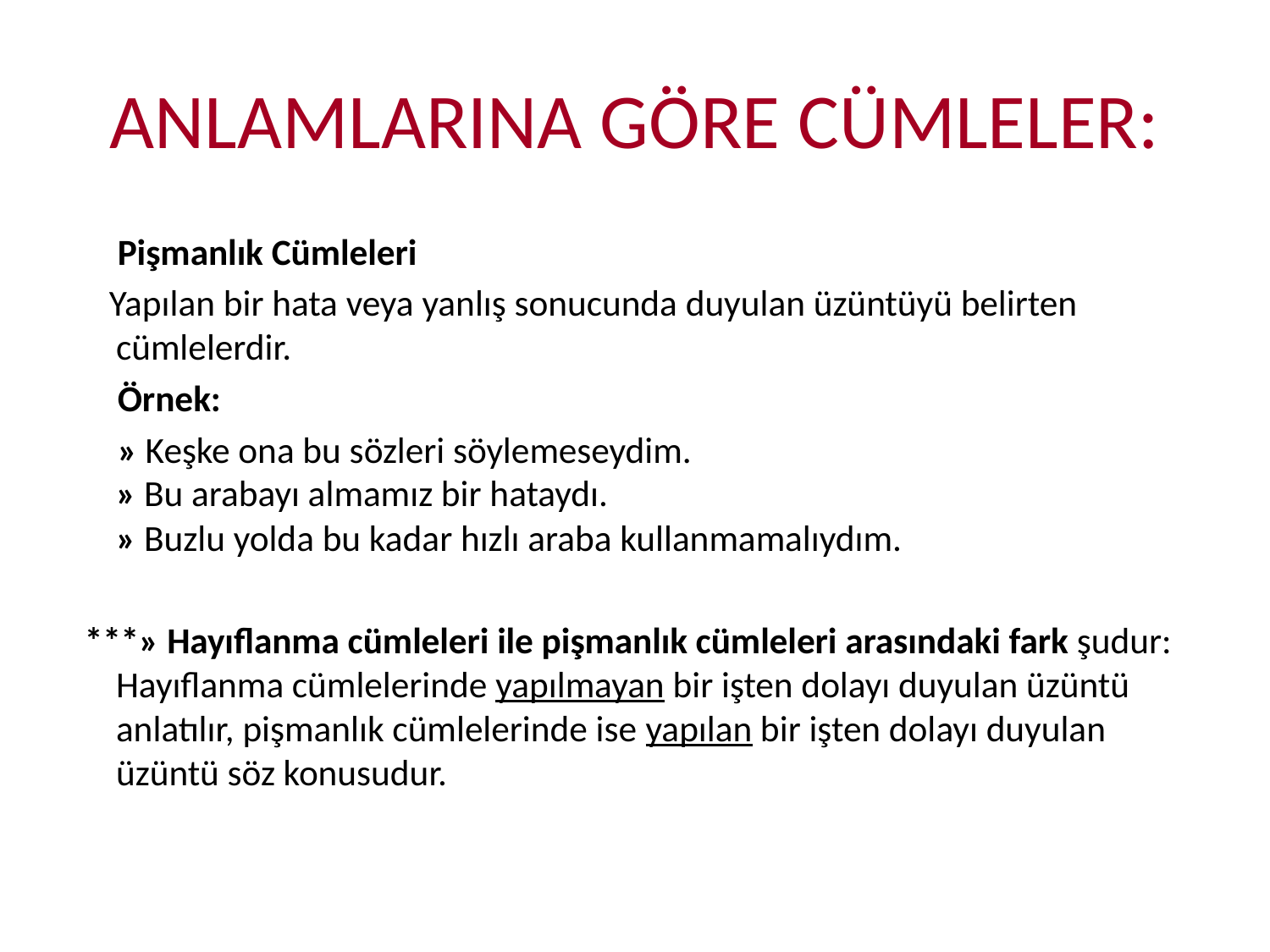

# ANLAMLARINA GÖRE CÜMLELER:
     Pişmanlık Cümleleri
    Yapılan bir hata veya yanlış sonucunda duyulan üzüntüyü belirten cümlelerdir.
     Örnek:
     » Keşke ona bu sözleri söylemeseydim.
» Bu arabayı almamız bir hataydı.
» Buzlu yolda bu kadar hızlı araba kullanmamalıydım.

 ***» Hayıflanma cümleleri ile pişmanlık cümleleri arasındaki fark şudur: Hayıflanma cümlelerinde yapılmayan bir işten dolayı duyulan üzüntü anlatılır, pişmanlık cümlelerinde ise yapılan bir işten dolayı duyulan üzüntü söz konusudur.